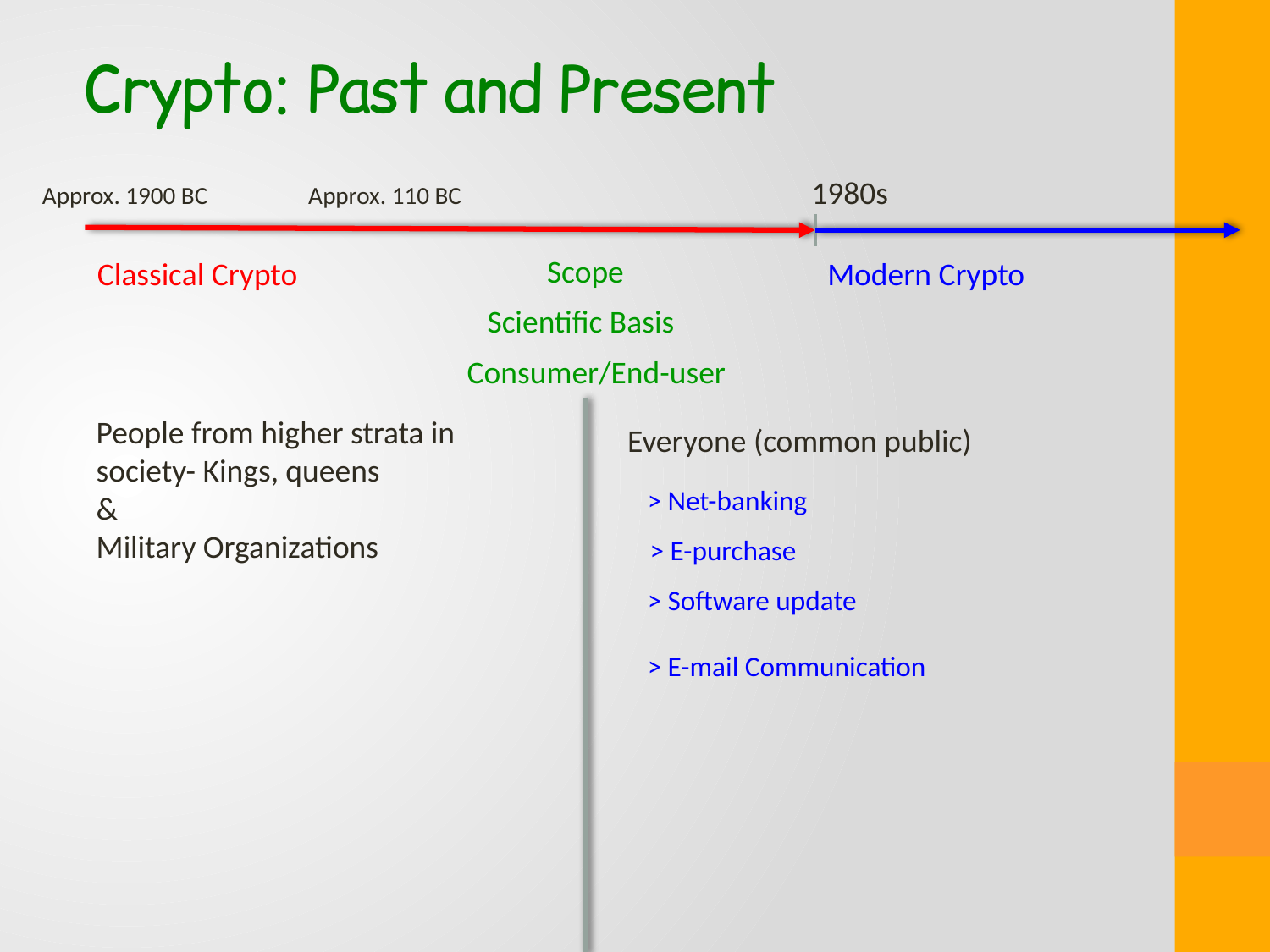

# Crypto: Past and Present
1980s
Approx. 1900 BC
Approx. 110 BC
Scope
Classical Crypto
Modern Crypto
Scientific Basis
Consumer/End-user
People from higher strata in society- Kings, queens
&
Military Organizations
Everyone (common public)
> Net-banking
> E-purchase
> Software update
> E-mail Communication